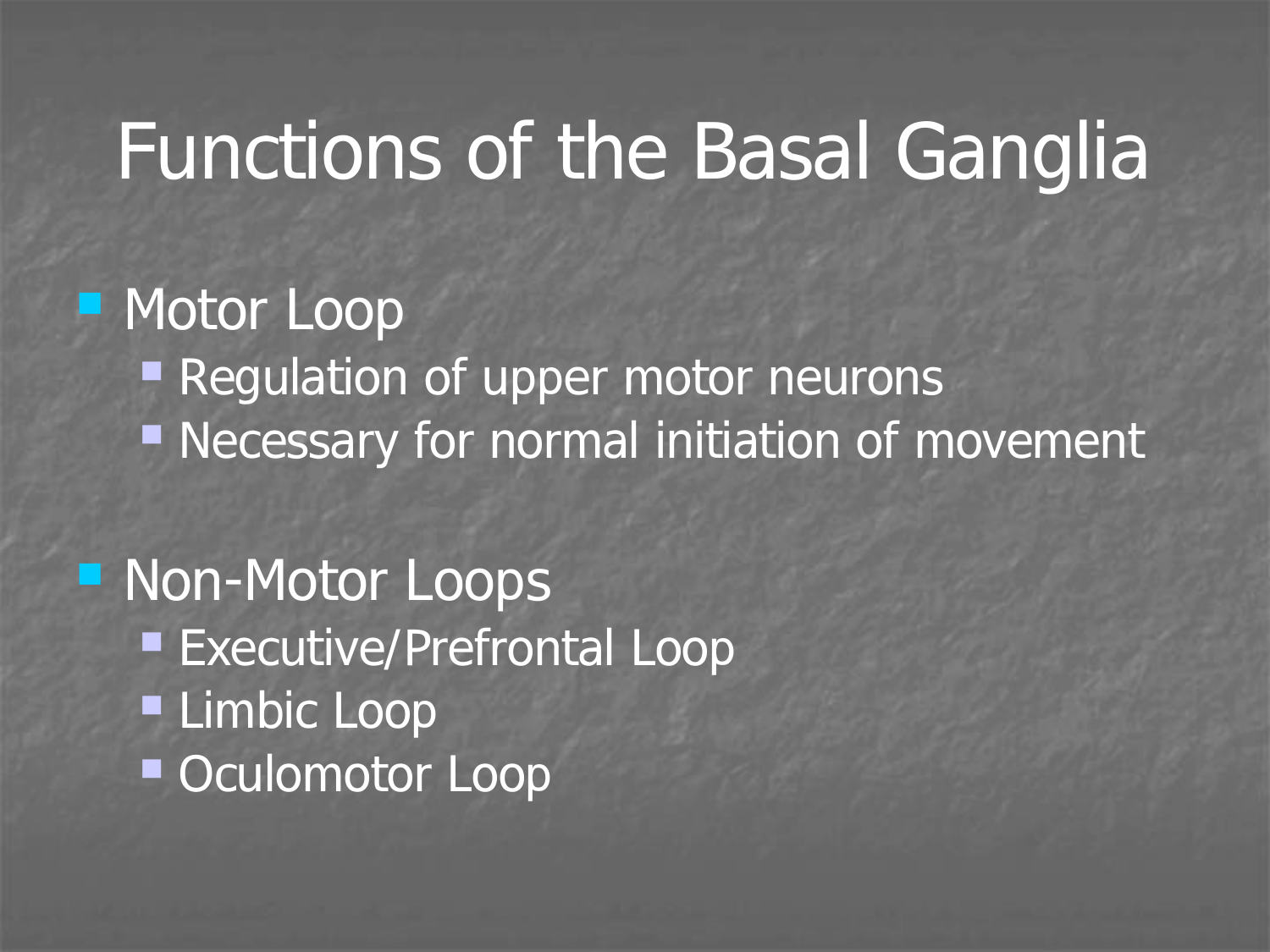

# Functions of the Basal Ganglia
Motor Loop
Regulation of upper motor neurons
Necessary for normal initiation of movement

Non-Motor Loops
Executive/Prefrontal Loop
Limbic Loop
Oculomotor Loop